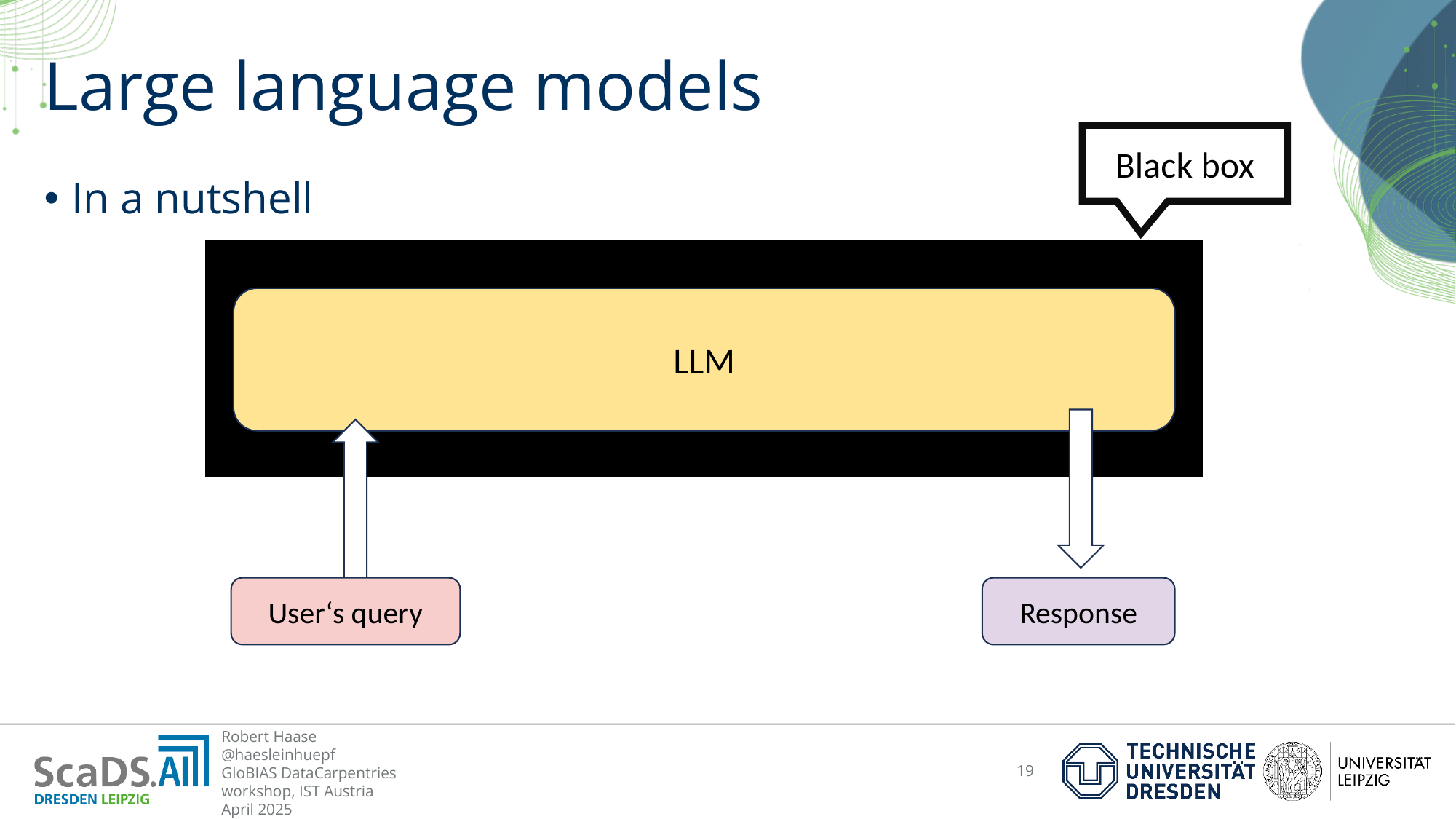

# Large language models
Black box
In a nutshell

LLM

User‘s query
Response